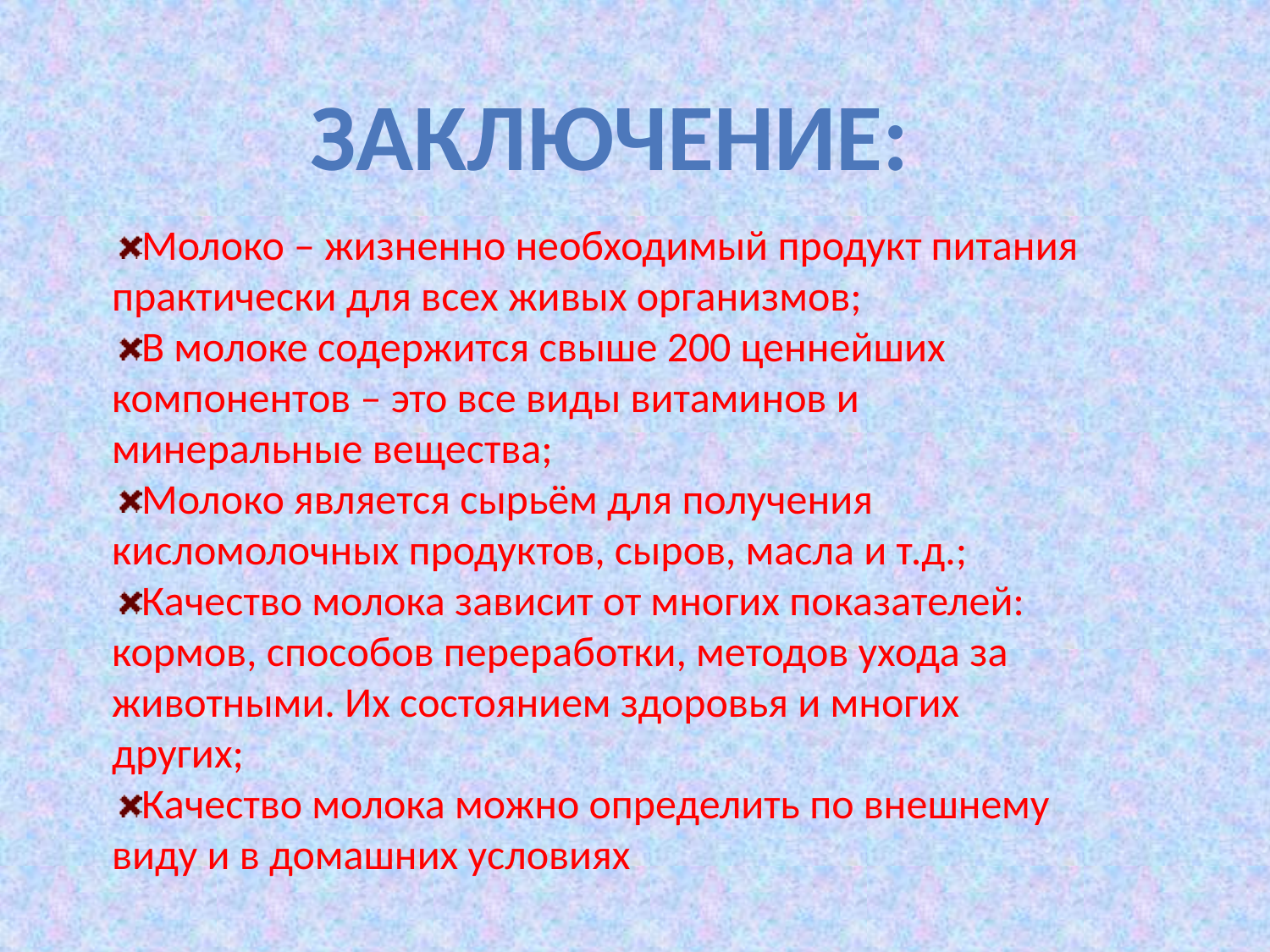

Заключение:
Молоко – жизненно необходимый продукт питания практически для всех живых организмов;
В молоке содержится свыше 200 ценнейших компонентов – это все виды витаминов и минеральные вещества;
Молоко является сырьём для получения кисломолочных продуктов, сыров, масла и т.д.;
Качество молока зависит от многих показателей: кормов, способов переработки, методов ухода за животными. Их состоянием здоровья и многих других;
Качество молока можно определить по внешнему виду и в домашних условиях